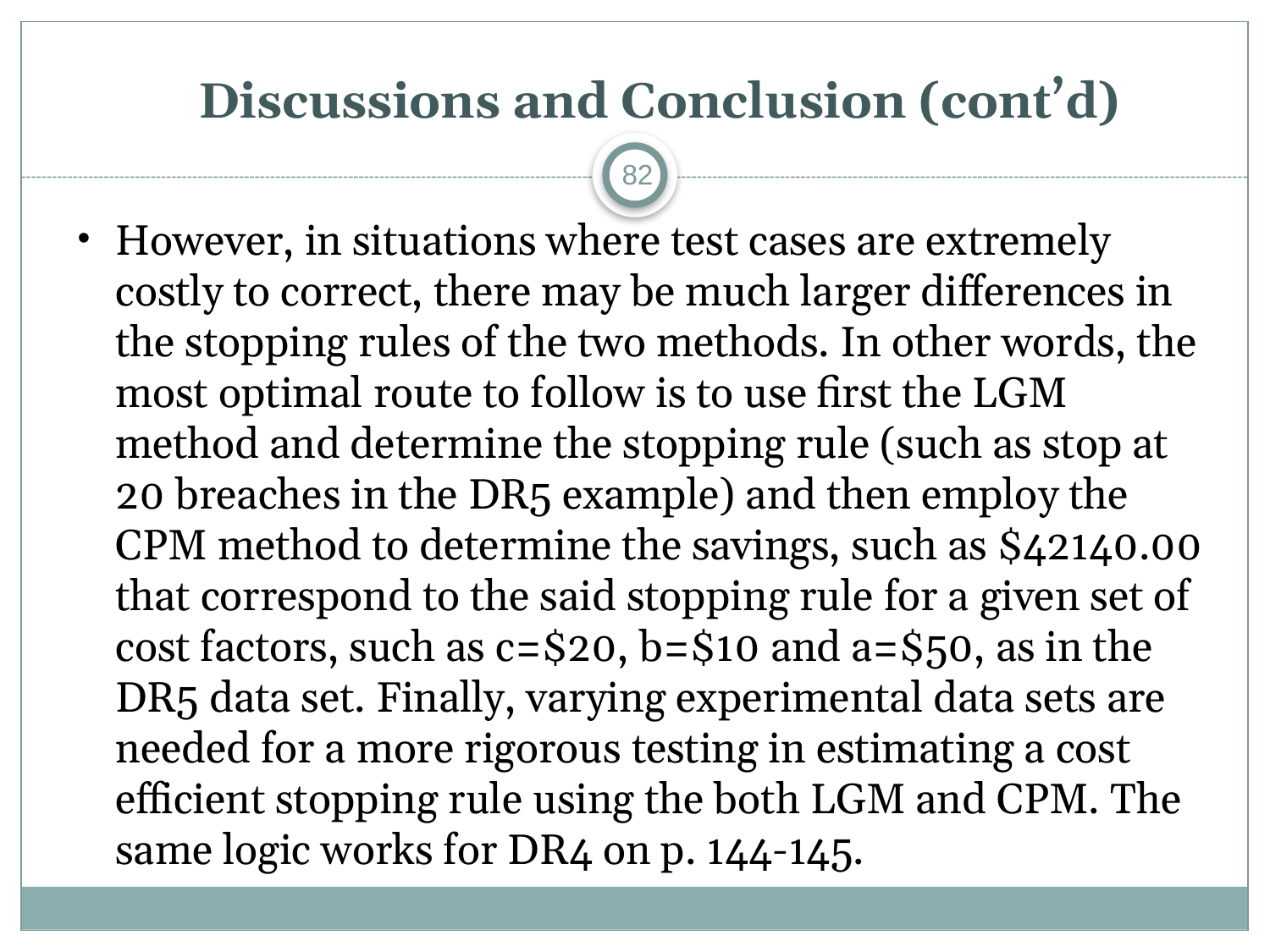

# Discussions and Conclusion (cont’d)
82
However, in situations where test cases are extremely costly to correct, there may be much larger differences in the stopping rules of the two methods. In other words, the most optimal route to follow is to use first the LGM method and determine the stopping rule (such as stop at 20 breaches in the DR5 example) and then employ the CPM method to determine the savings, such as $42140.00 that correspond to the said stopping rule for a given set of cost factors, such as c=$20, b=$10 and a=$50, as in the DR5 data set. Finally, varying experimental data sets are needed for a more rigorous testing in estimating a cost efficient stopping rule using the both LGM and CPM. The same logic works for DR4 on p. 144-145.